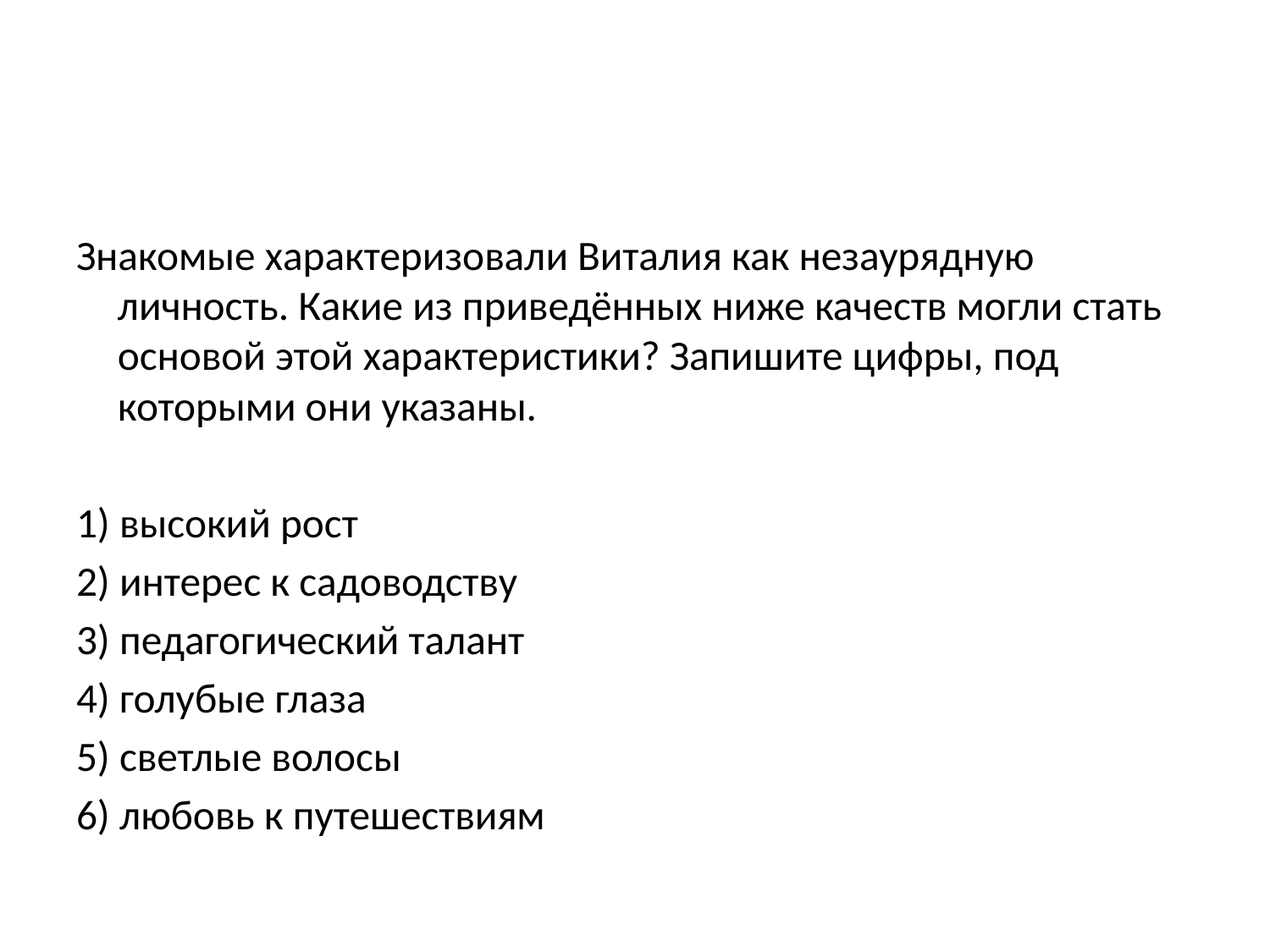

#
Знакомые характеризовали Виталия как незаурядную личность. Какие из приведённых ниже качеств могли стать основой этой характеристики? Запишите цифры, под которыми они указаны.

1) высокий рост
2) интерес к садоводству
3) педагогический талант
4) голубые глаза
5) светлые волосы
6) любовь к путешествиям